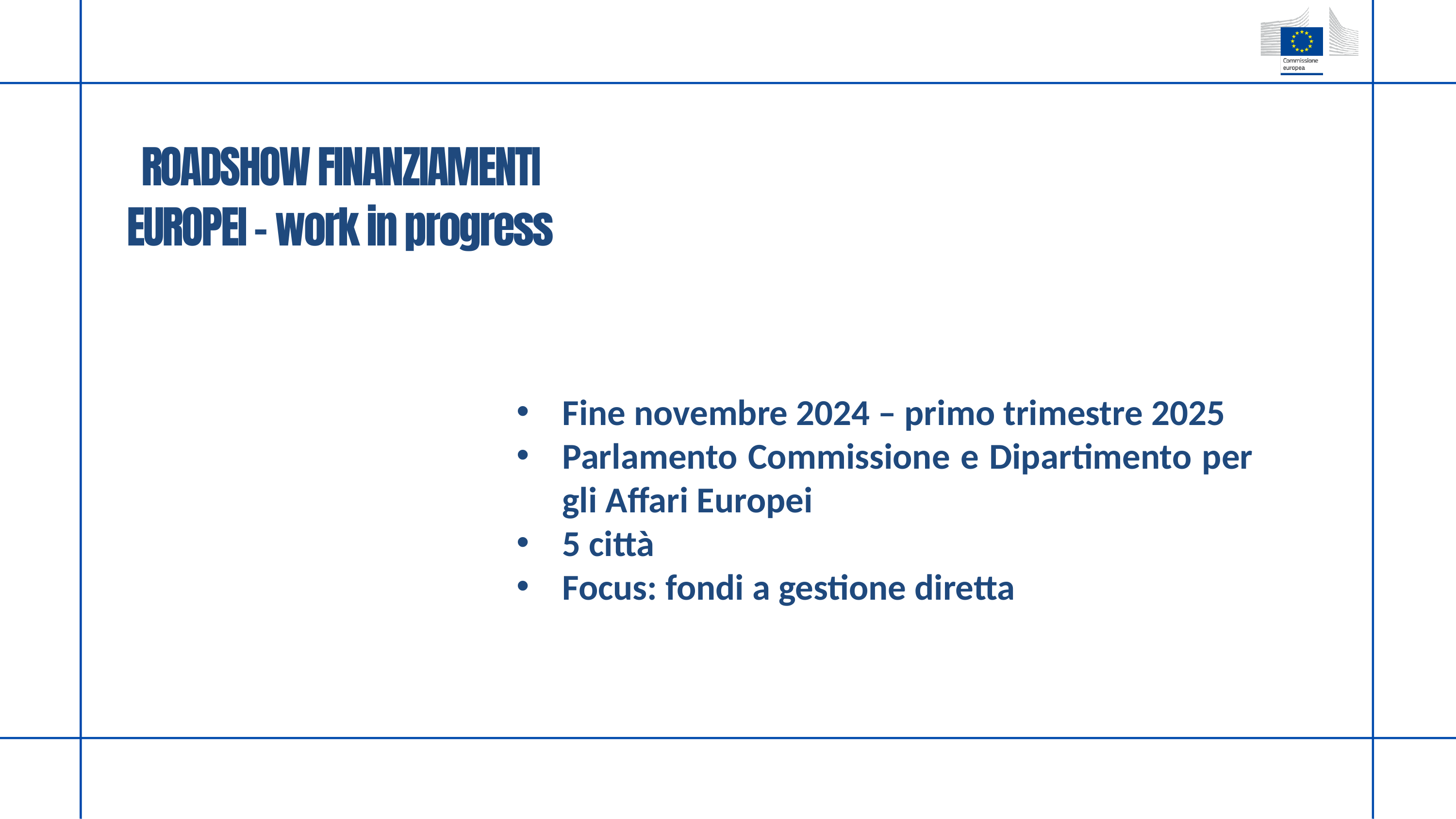

ROADSHOW FINANZIAMENTI EUROPEI – work in progress
Fine novembre 2024 – primo trimestre 2025
Parlamento Commissione e Dipartimento per gli Affari Europei
5 città
Focus: fondi a gestione diretta